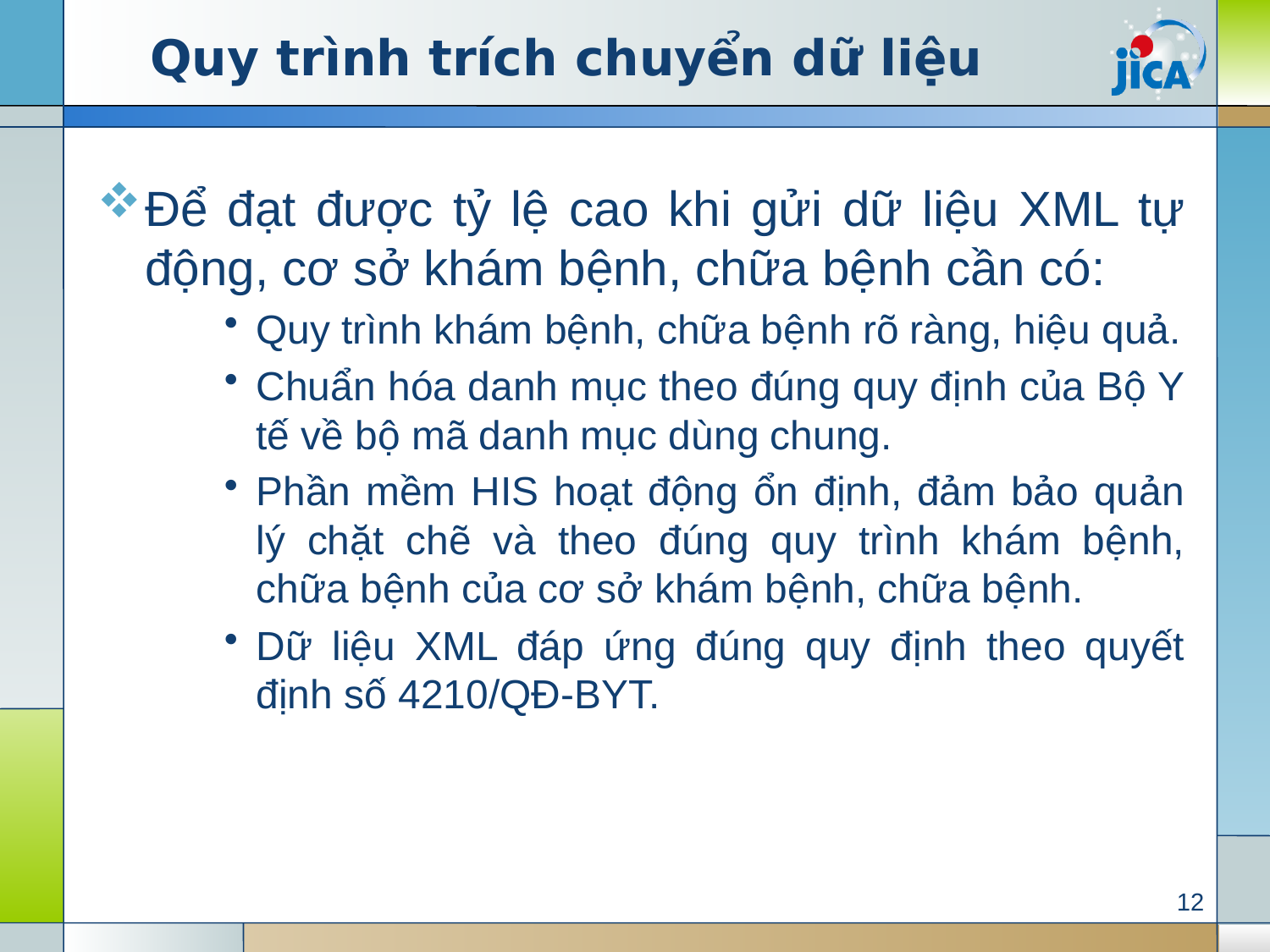

# Quy trình trích chuyển dữ liệu
Để đạt được tỷ lệ cao khi gửi dữ liệu XML tự động, cơ sở khám bệnh, chữa bệnh cần có:
Quy trình khám bệnh, chữa bệnh rõ ràng, hiệu quả.
Chuẩn hóa danh mục theo đúng quy định của Bộ Y tế về bộ mã danh mục dùng chung.
Phần mềm HIS hoạt động ổn định, đảm bảo quản lý chặt chẽ và theo đúng quy trình khám bệnh, chữa bệnh của cơ sở khám bệnh, chữa bệnh.
Dữ liệu XML đáp ứng đúng quy định theo quyết định số 4210/QĐ-BYT.

12